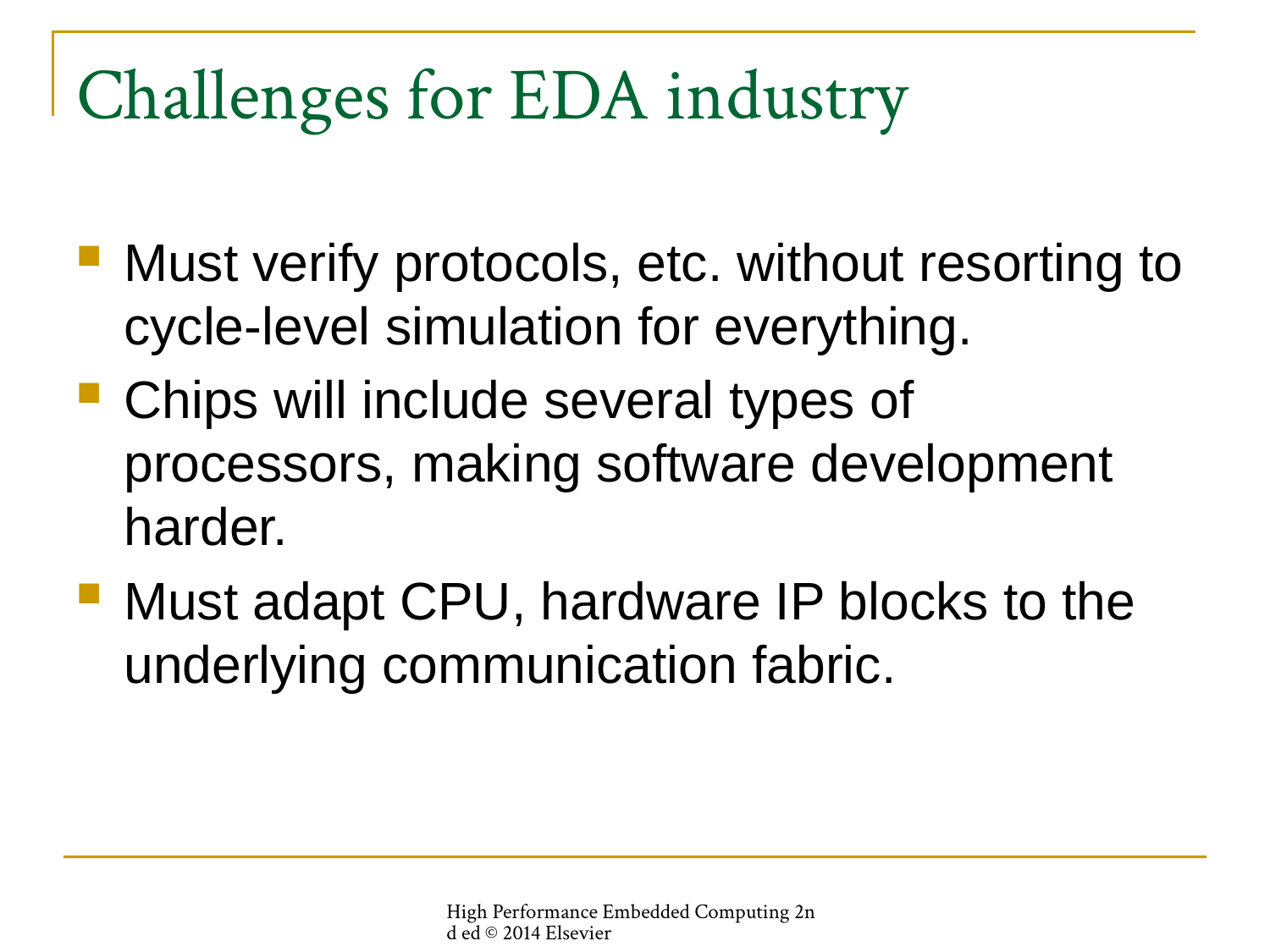

# Challenges for EDA industry
Must verify protocols, etc. without resorting to cycle-level simulation for everything.
Chips will include several types of processors, making software development harder.
Must adapt CPU, hardware IP blocks to the underlying communication fabric.
High Performance Embedded Computing 2nd ed © 2014 Elsevier